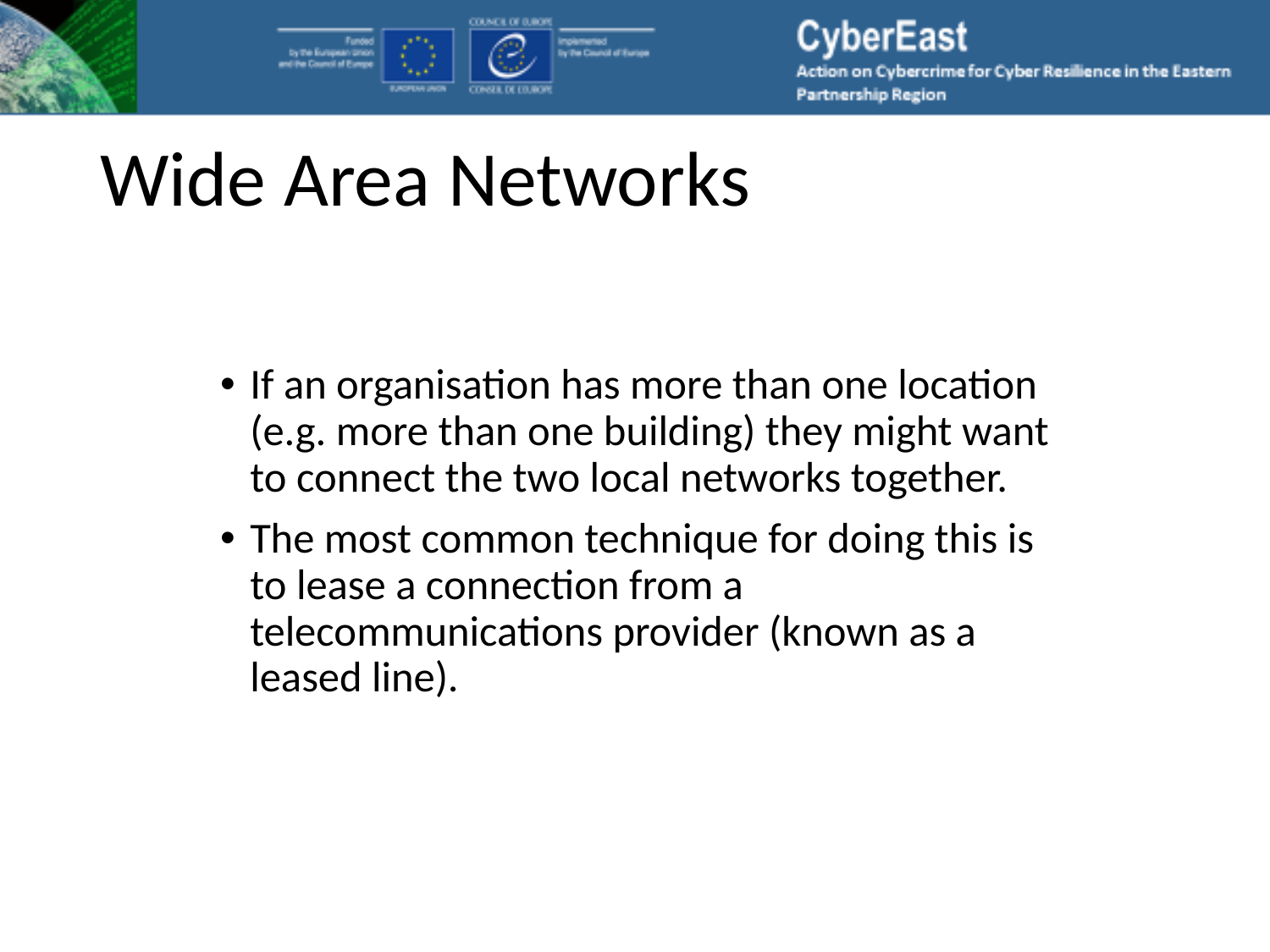

# Wide Area Networks
If an organisation has more than one location (e.g. more than one building) they might want to connect the two local networks together.
The most common technique for doing this is to lease a connection from a telecommunications provider (known as a leased line).